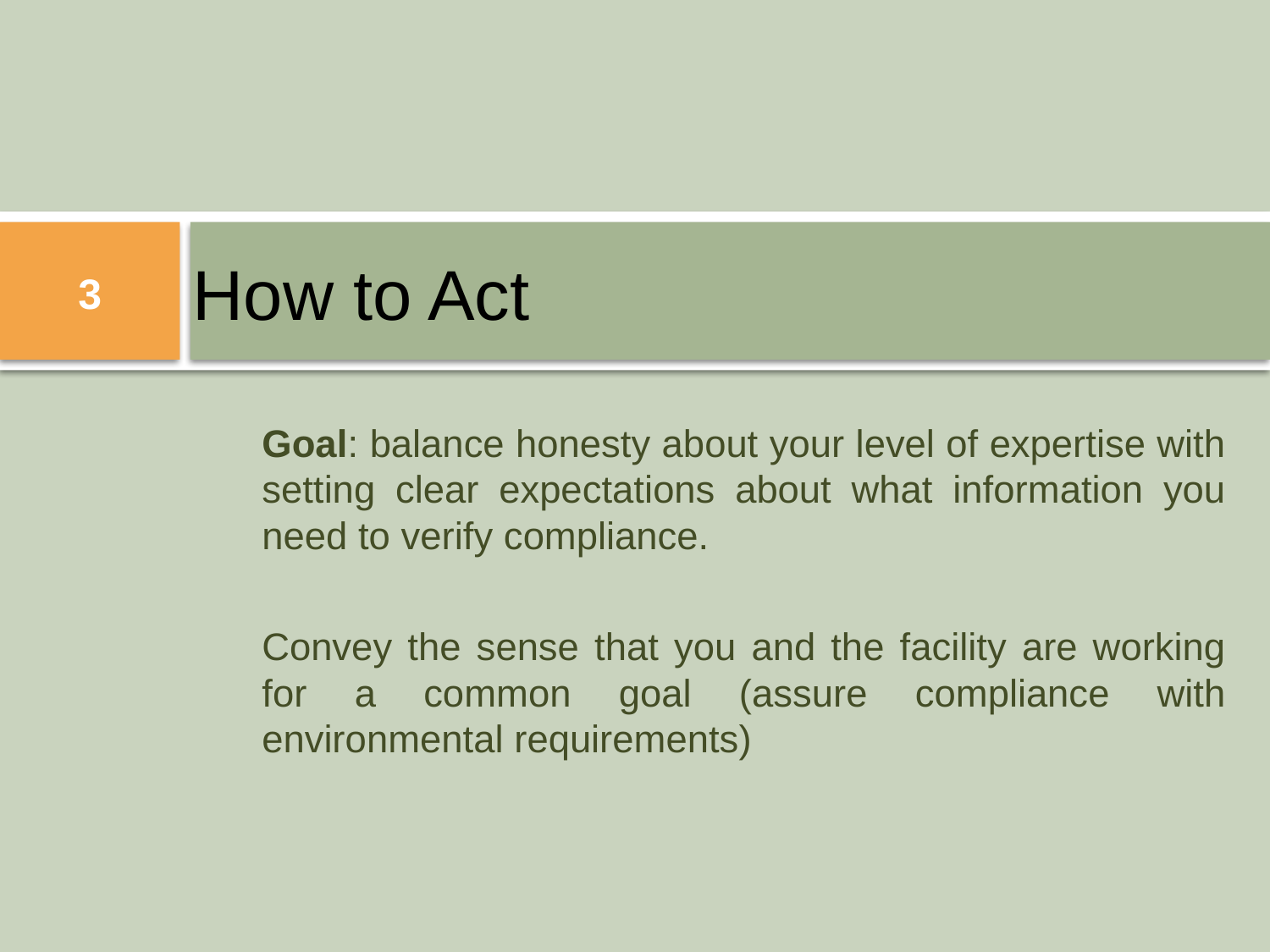

# How to Act
3
Goal: balance honesty about your level of expertise with setting clear expectations about what information you need to verify compliance.

Convey the sense that you and the facility are working for a common goal (assure compliance with environmental requirements)